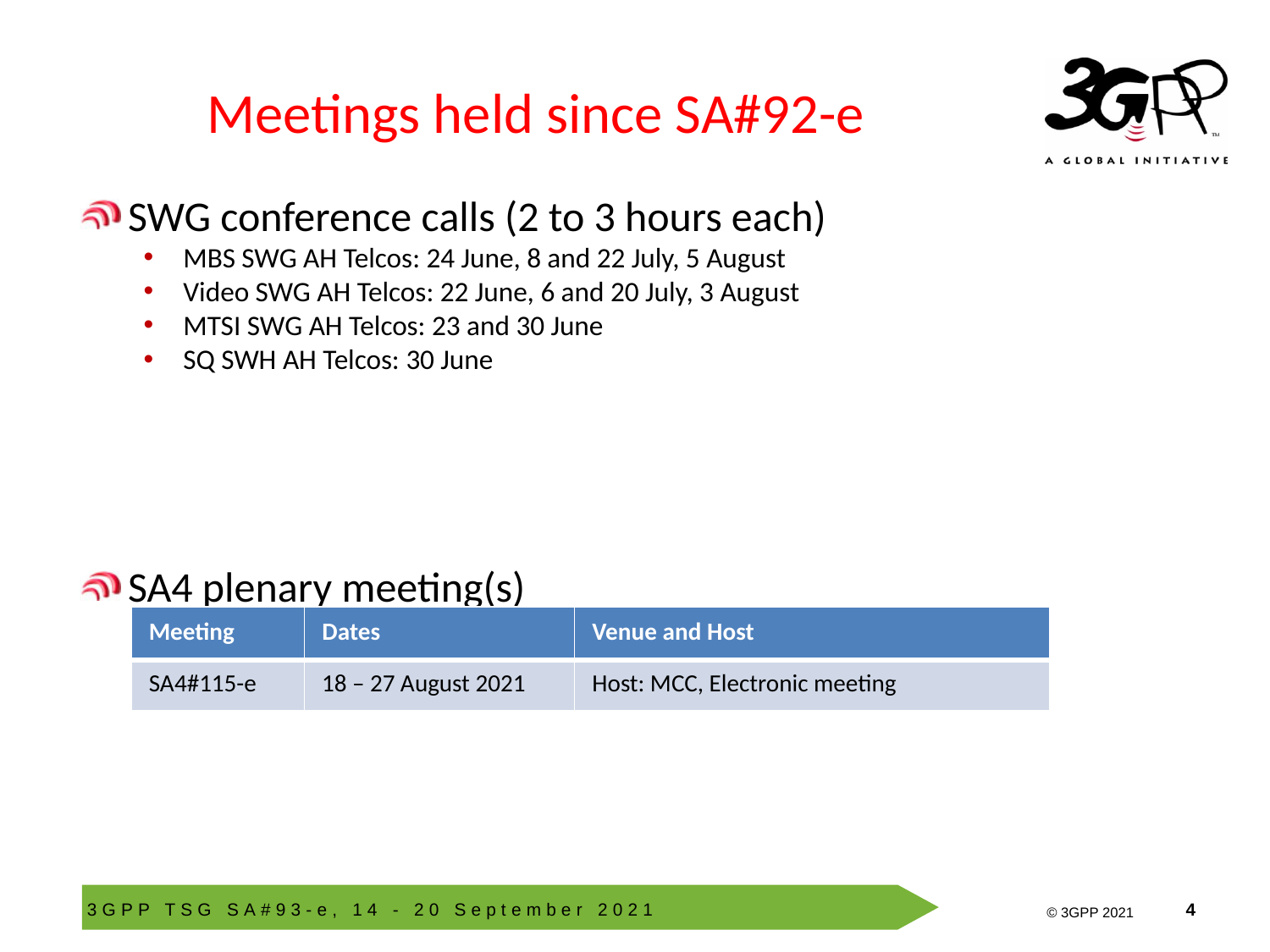

# Meetings held since SA#92-e
SWG conference calls (2 to 3 hours each)
MBS SWG AH Telcos: 24 June, 8 and 22 July, 5 August
Video SWG AH Telcos: 22 June, 6 and 20 July, 3 August
MTSI SWG AH Telcos: 23 and 30 June
SQ SWH AH Telcos: 30 June

SA4 plenary meeting(s)

| Meeting | Dates | Venue and Host |
| --- | --- | --- |
| SA4#115-e | 18 – 27 August 2021 | Host: MCC, Electronic meeting |